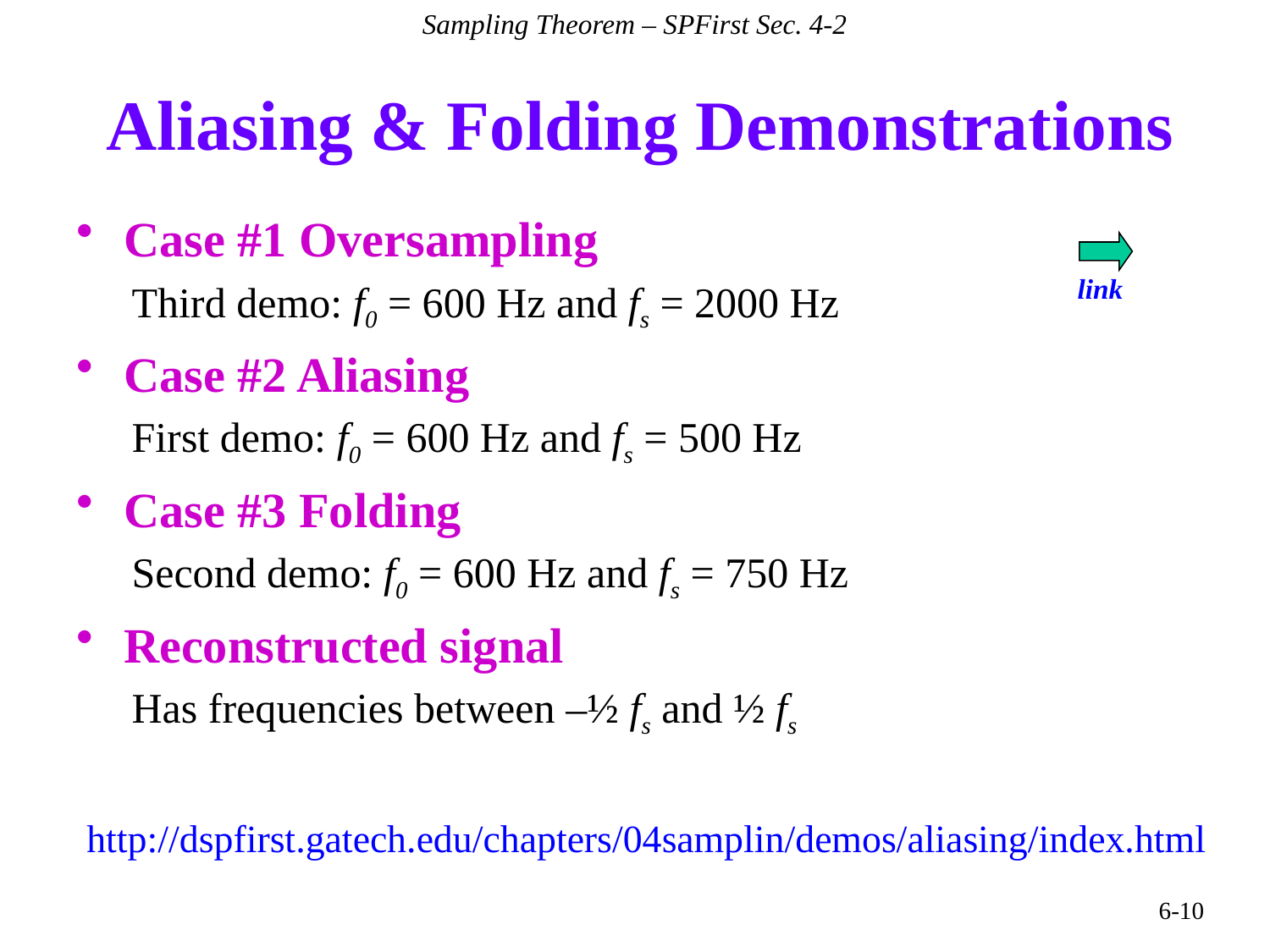

Sampling Theorem – SPFirst Sec. 4-2
# Aliasing & Folding Demonstrations
Case #1 Oversampling
Third demo: f0 = 600 Hz and fs = 2000 Hz
Case #2 Aliasing
First demo: f0 = 600 Hz and fs = 500 Hz
Case #3 Folding
Second demo: f0 = 600 Hz and fs = 750 Hz
Reconstructed signal
Has frequencies between –½ fs and ½ fs

link
http://dspfirst.gatech.edu/chapters/04samplin/demos/aliasing/index.html
6-10